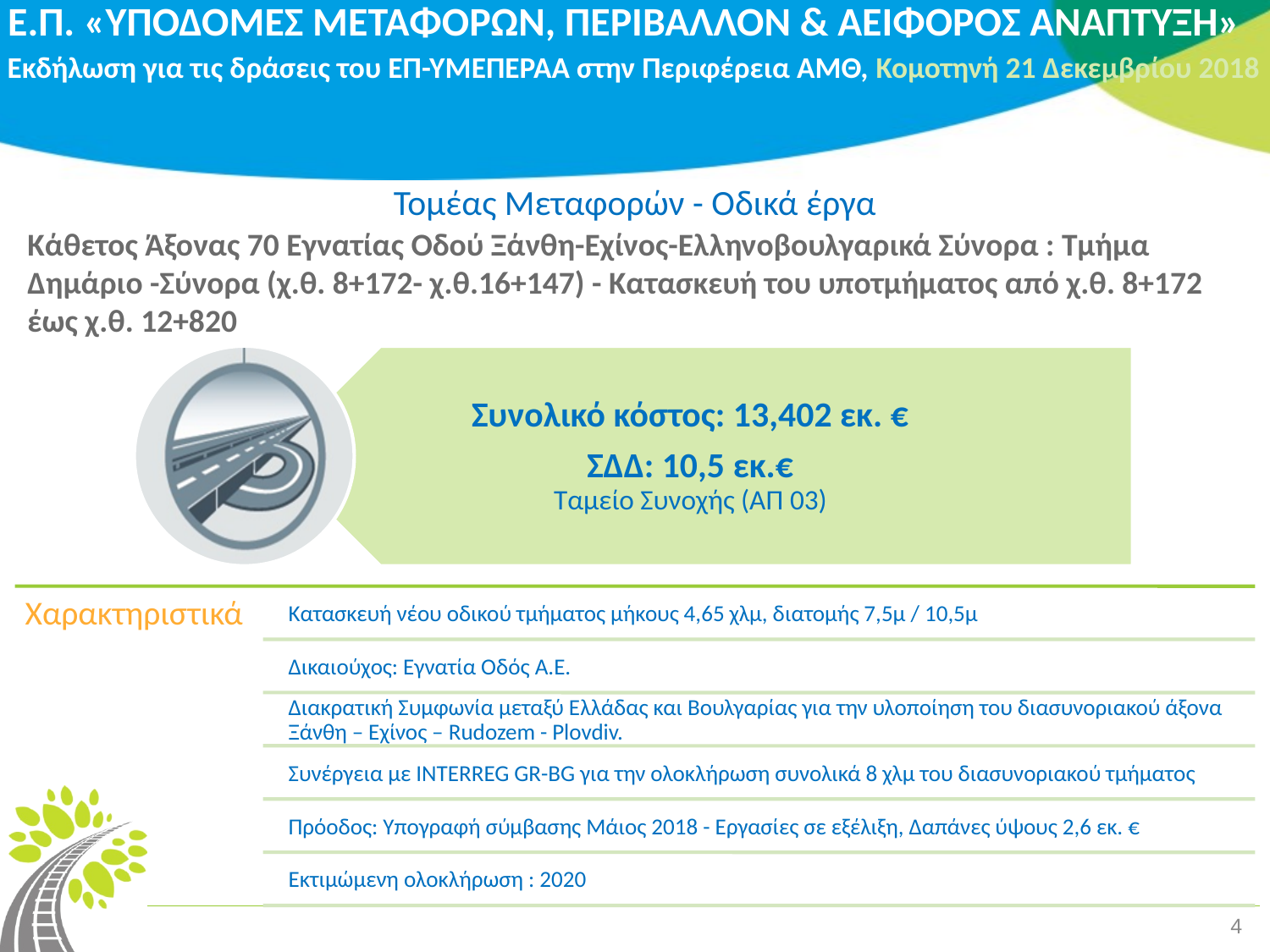

Τομέας Μεταφορών - Οδικά έργα
Κάθετος Άξονας 70 Εγνατίας Οδού Ξάνθη-Εχίνος-Ελληνοβουλγαρικά Σύνορα : Τμήμα Δημάριο -Σύνορα (χ.θ. 8+172- χ.θ.16+147) - Κατασκευή του υποτμήματος από χ.θ. 8+172 έως χ.θ. 12+820
Συνολικό κόστος: 13,402 εκ. €
ΣΔΔ: 10,5 εκ.€
Ταμείο Συνοχής (ΑΠ 03)
Χαρακτηριστικά
Κατασκευή νέου οδικού τμήματος μήκους 4,65 χλμ, διατομής 7,5μ / 10,5μ
Δικαιούχος: Εγνατία Οδός Α.Ε.
Διακρατική Συμφωνία μεταξύ Ελλάδας και Βουλγαρίας για την υλοποίηση του διασυνοριακού άξονα Ξάνθη – Εχίνος – Rudozem - Plovdiv.
Συνέργεια με INTERREG GR-BG για την ολοκλήρωση συνολικά 8 χλμ του διασυνοριακού τμήματος
Πρόοδος: Υπογραφή σύμβασης Μάιος 2018 - Εργασίες σε εξέλιξη, Δαπάνες ύψους 2,6 εκ. €
Εκτιμώμενη ολοκλήρωση : 2020
4